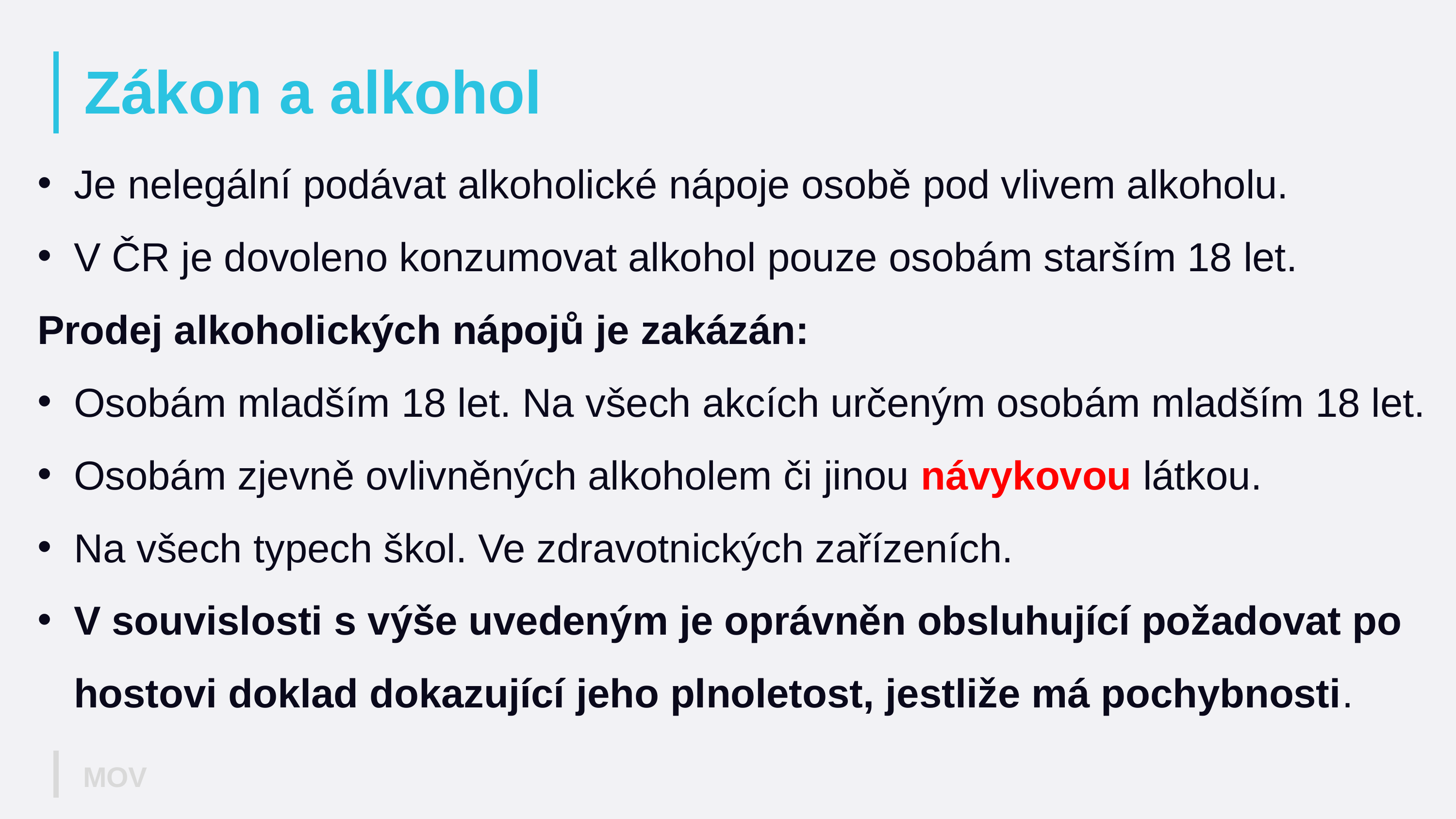

# Zákon a alkohol
Je nelegální podávat alkoholické nápoje osobě pod vlivem alkoholu.
V ČR je dovoleno konzumovat alkohol pouze osobám starším 18 let.
Prodej alkoholických nápojů je zakázán:
Osobám mladším 18 let. Na všech akcích určeným osobám mladším 18 let.
Osobám zjevně ovlivněných alkoholem či jinou návykovou látkou.
Na všech typech škol. Ve zdravotnických zařízeních.
V souvislosti s výše uvedeným je oprávněn obsluhující požadovat po hostovi doklad dokazující jeho plnoletost, jestliže má pochybnosti.